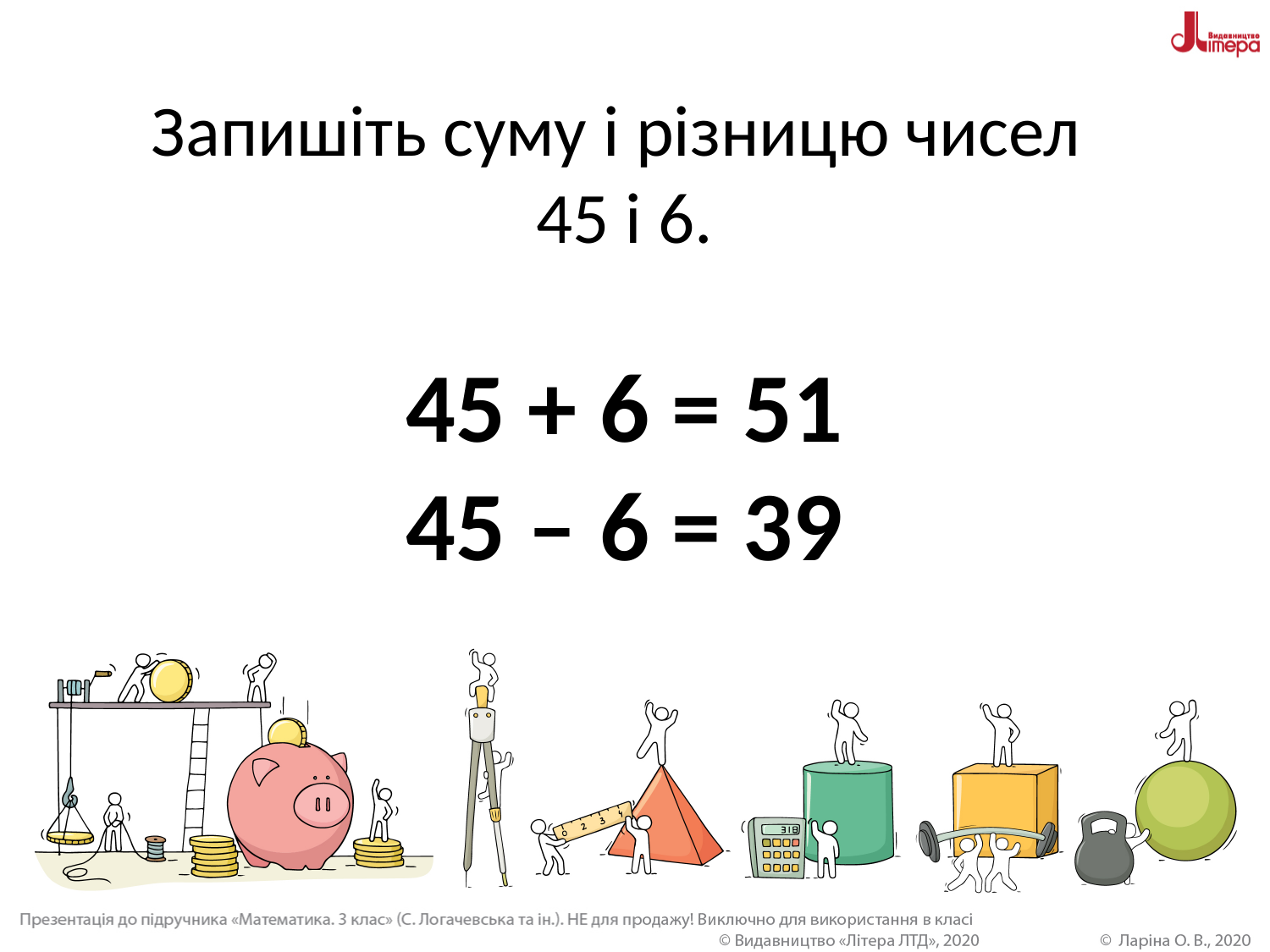

# Запишіть суму і різницю чисел 45 і 6. 45 + 6 = 51 45 – 6 = 39